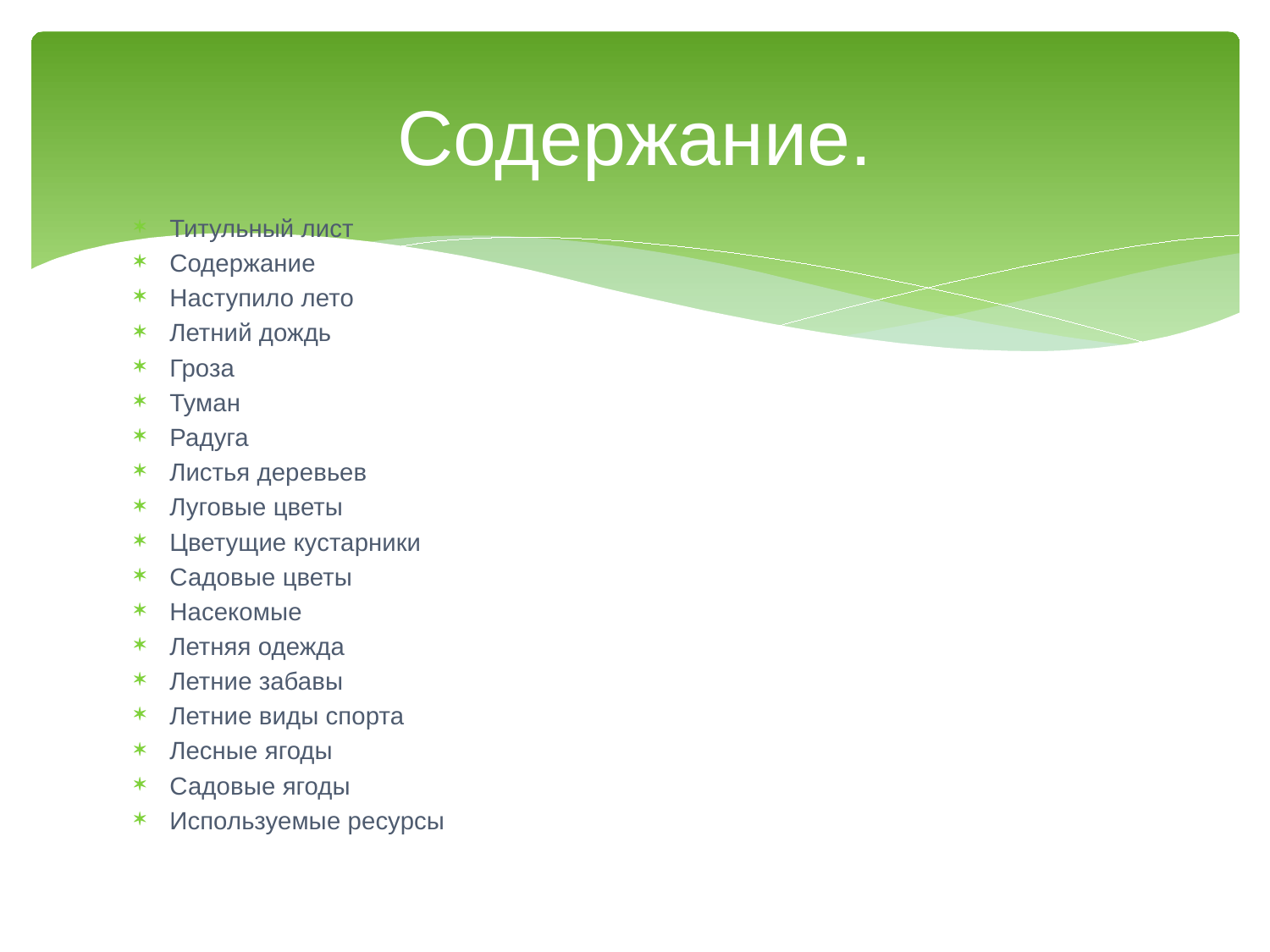

# Содержание.
Титульный лист
Содержание
Наступило лето
Летний дождь
Гроза
Туман
Радуга
Листья деревьев
Луговые цветы
Цветущие кустарники
Садовые цветы
Насекомые
Летняя одежда
Летние забавы
Летние виды спорта
Лесные ягоды
Садовые ягоды
Используемые ресурсы